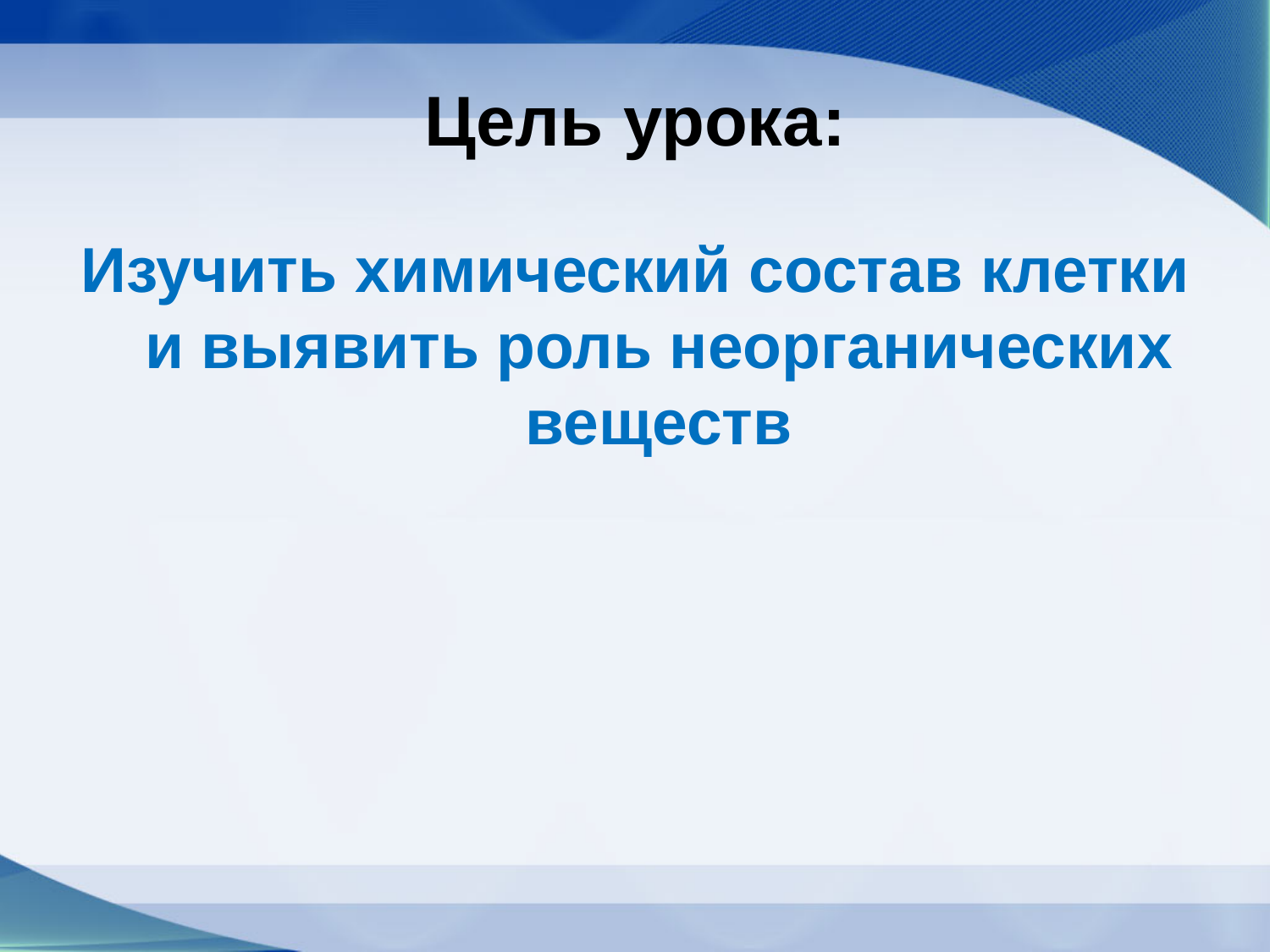

# Цель урока:
Изучить химический состав клетки и выявить роль неорганических веществ